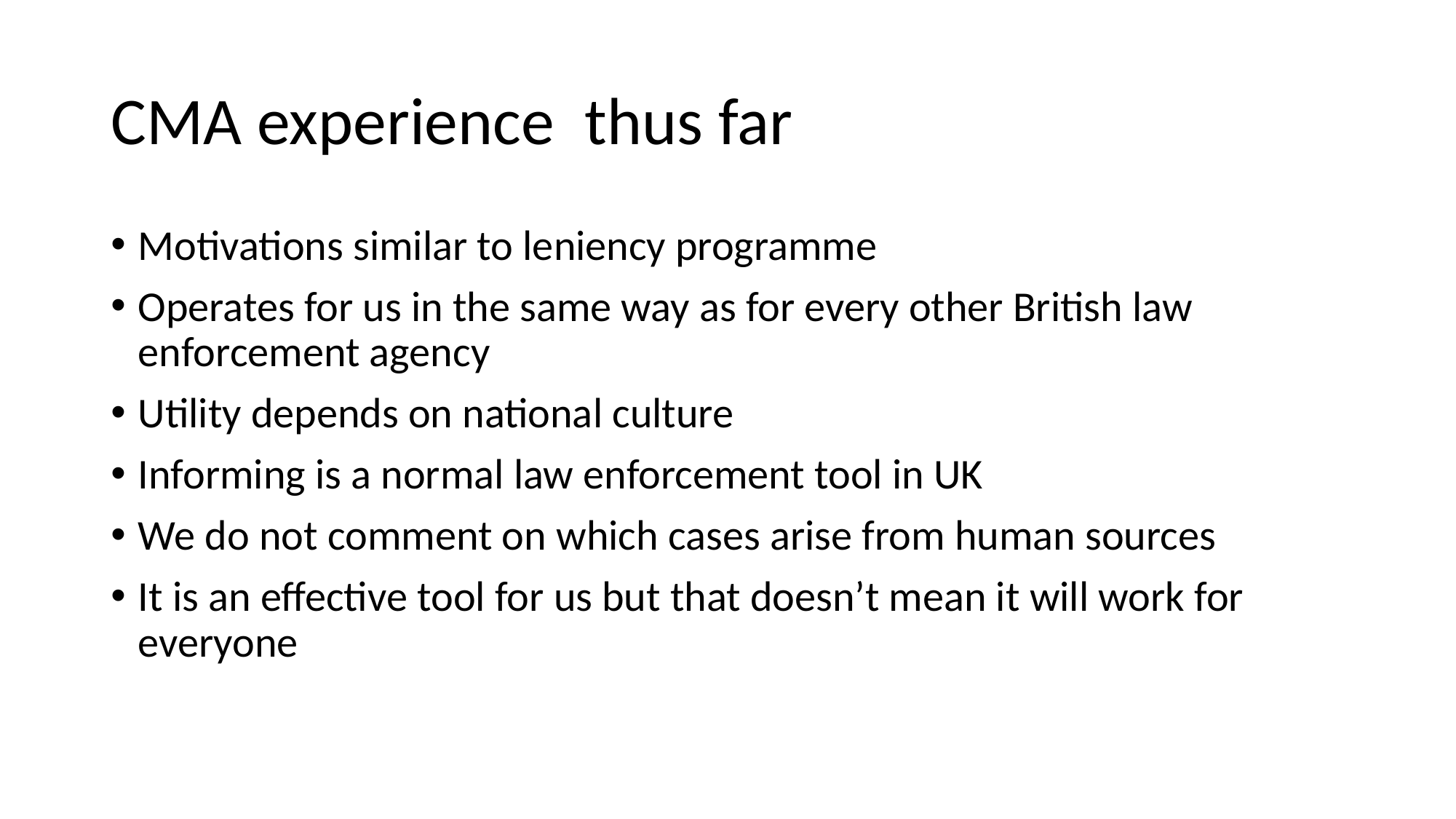

# CMA experience  thus far
Motivations similar to leniency programme
Operates for us in the same way as for every other British law enforcement agency
Utility depends on national culture
Informing is a normal law enforcement tool in UK
We do not comment on which cases arise from human sources
It is an effective tool for us but that doesn’t mean it will work for everyone